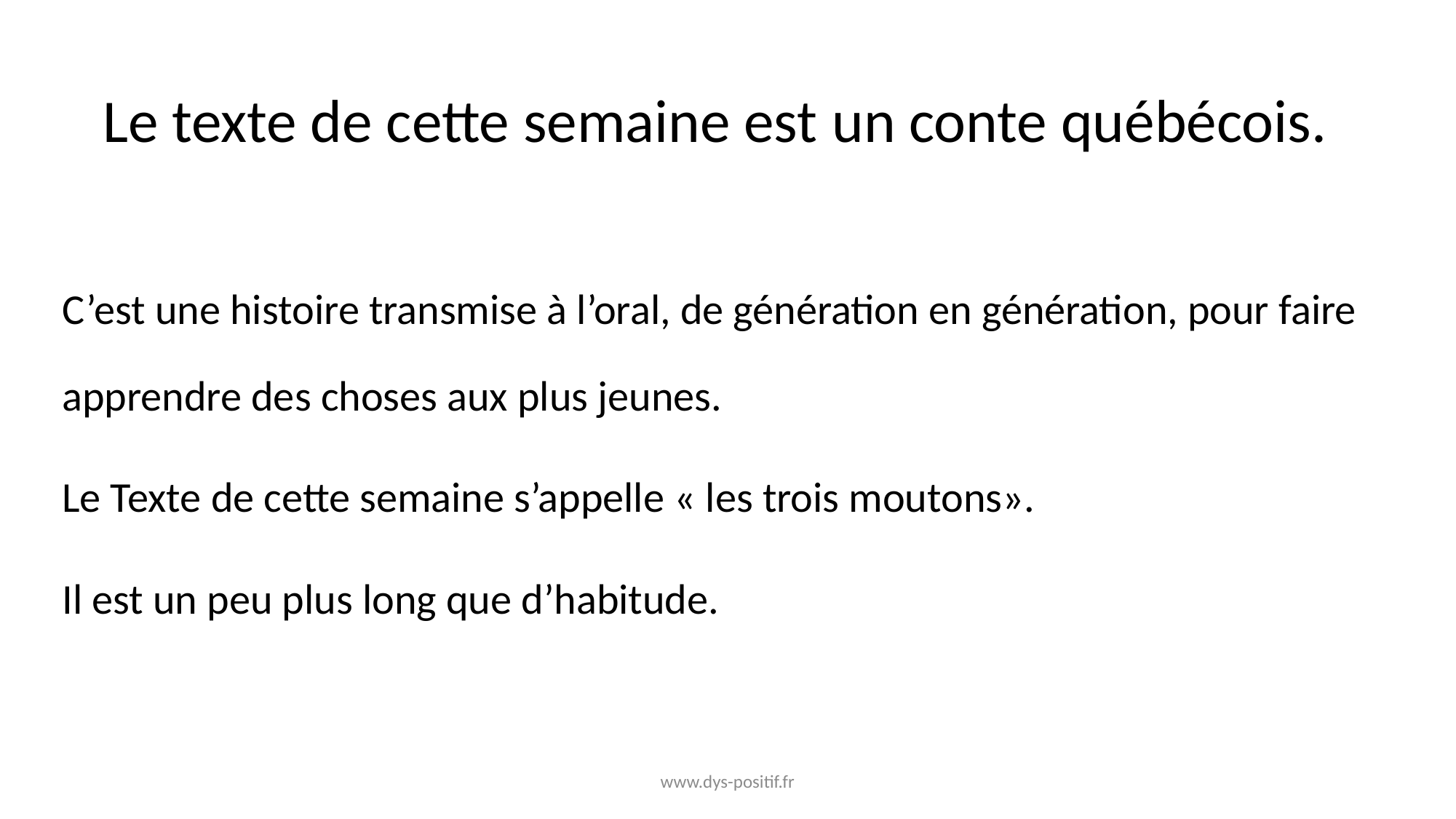

# Le texte de cette semaine est un conte québécois.

C’est une histoire transmise à l’oral, de génération en génération, pour faire apprendre des choses aux plus jeunes.
Le Texte de cette semaine s’appelle « les trois moutons».
Il est un peu plus long que d’habitude.
www.dys-positif.fr